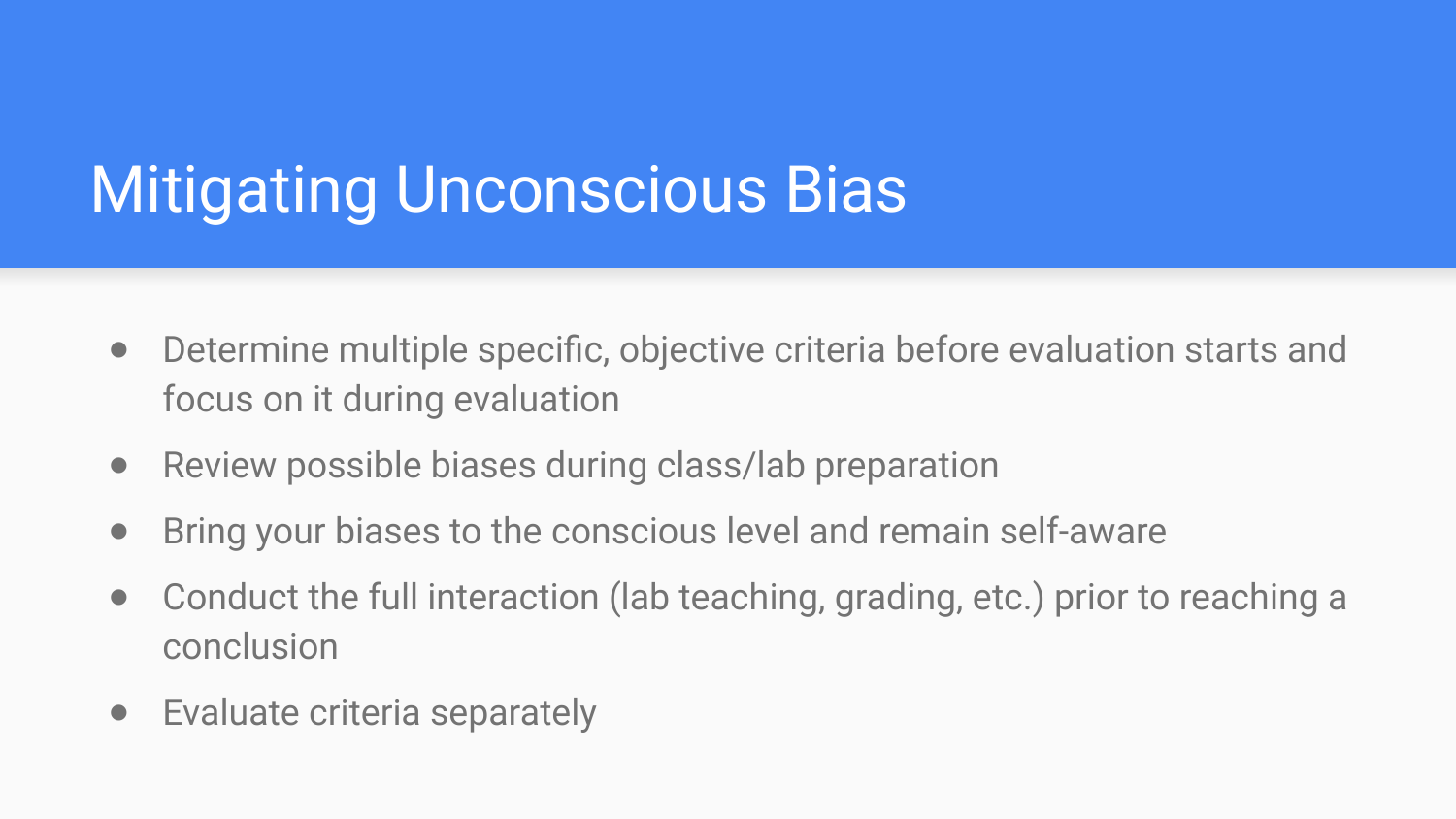

# Mitigating Unconscious Bias
Determine multiple specific, objective criteria before evaluation starts and focus on it during evaluation​
Review possible biases during class/lab preparation​
Bring your biases to the conscious level and remain self-aware​
Conduct the full interaction (lab teaching, grading, etc.) prior to reaching a conclusion​
Evaluate criteria separately​